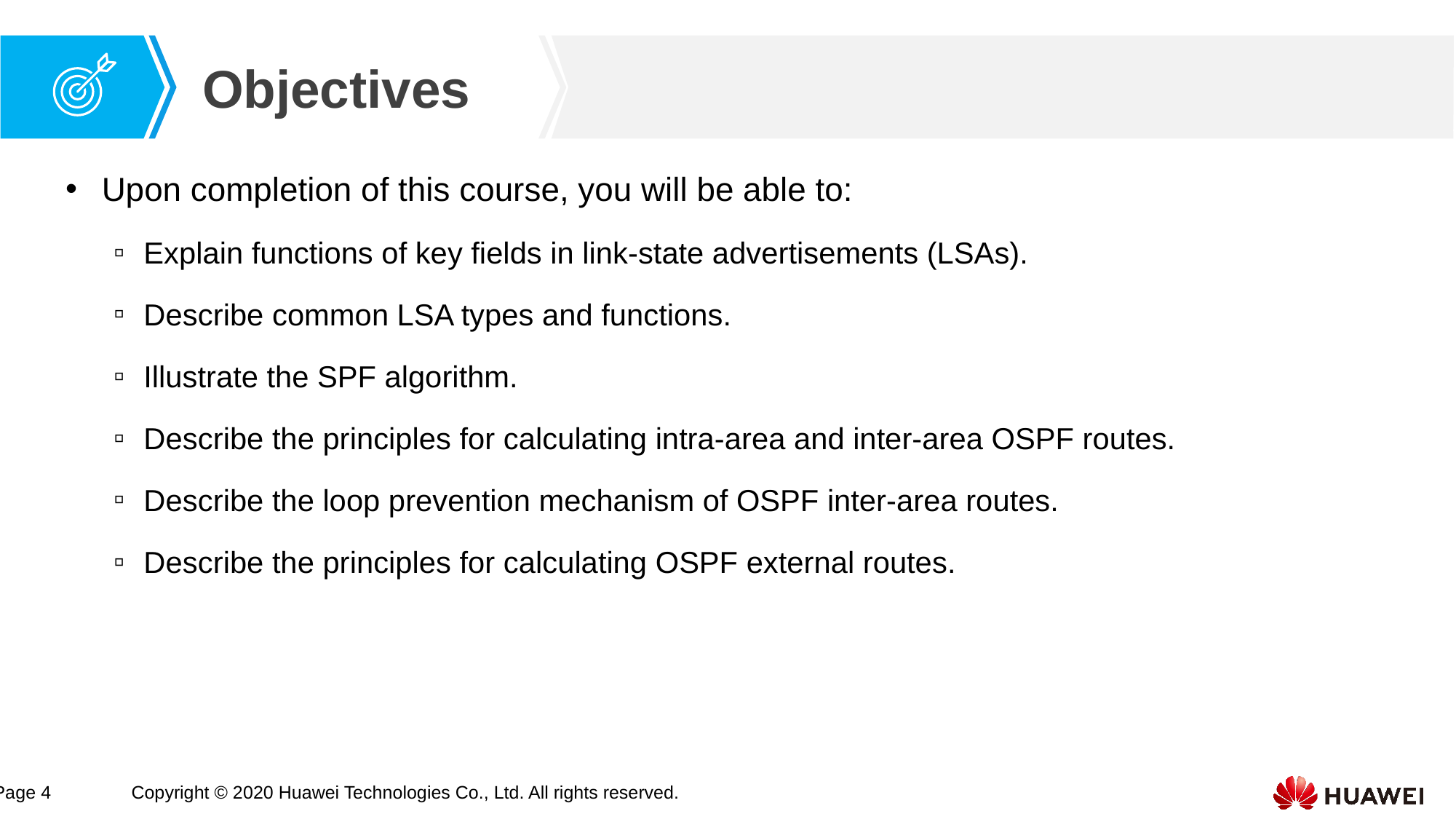

Upon completion of this course, you will be able to:
Explain functions of key fields in link-state advertisements (LSAs).
Describe common LSA types and functions.
Illustrate the SPF algorithm.
Describe the principles for calculating intra-area and inter-area OSPF routes.
Describe the loop prevention mechanism of OSPF inter-area routes.
Describe the principles for calculating OSPF external routes.